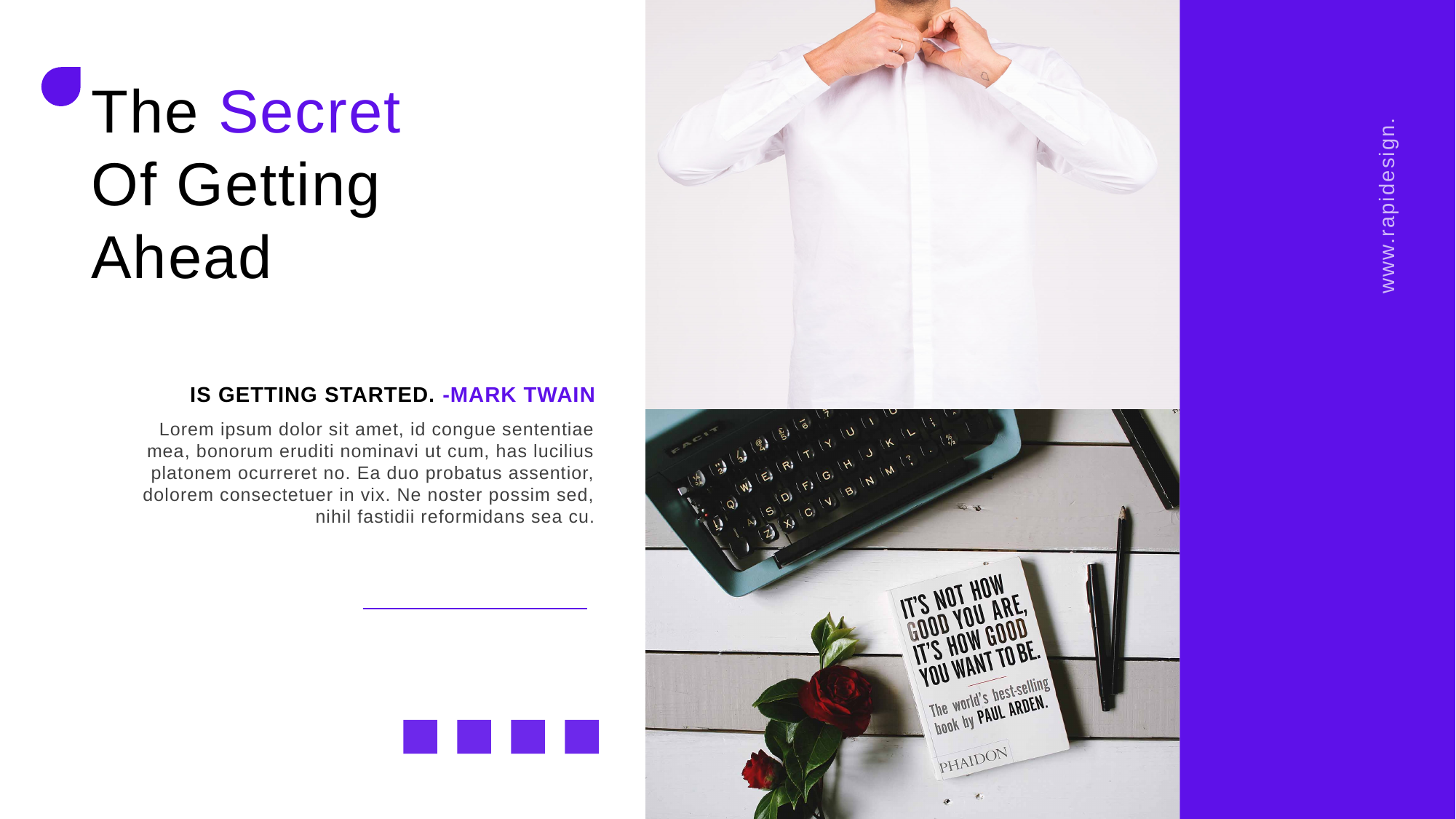

www.rapidesign.cn

The Secret
Of Getting
Ahead
IS GETTING STARTED. -MARK TWAIN

Lorem ipsum dolor sit amet, id congue sententiae mea, bonorum eruditi nominavi ut cum, has lucilius platonem ocurreret no. Ea duo probatus assentior, dolorem consectetuer in vix. Ne noster possim sed, nihil fastidii reformidans sea cu.